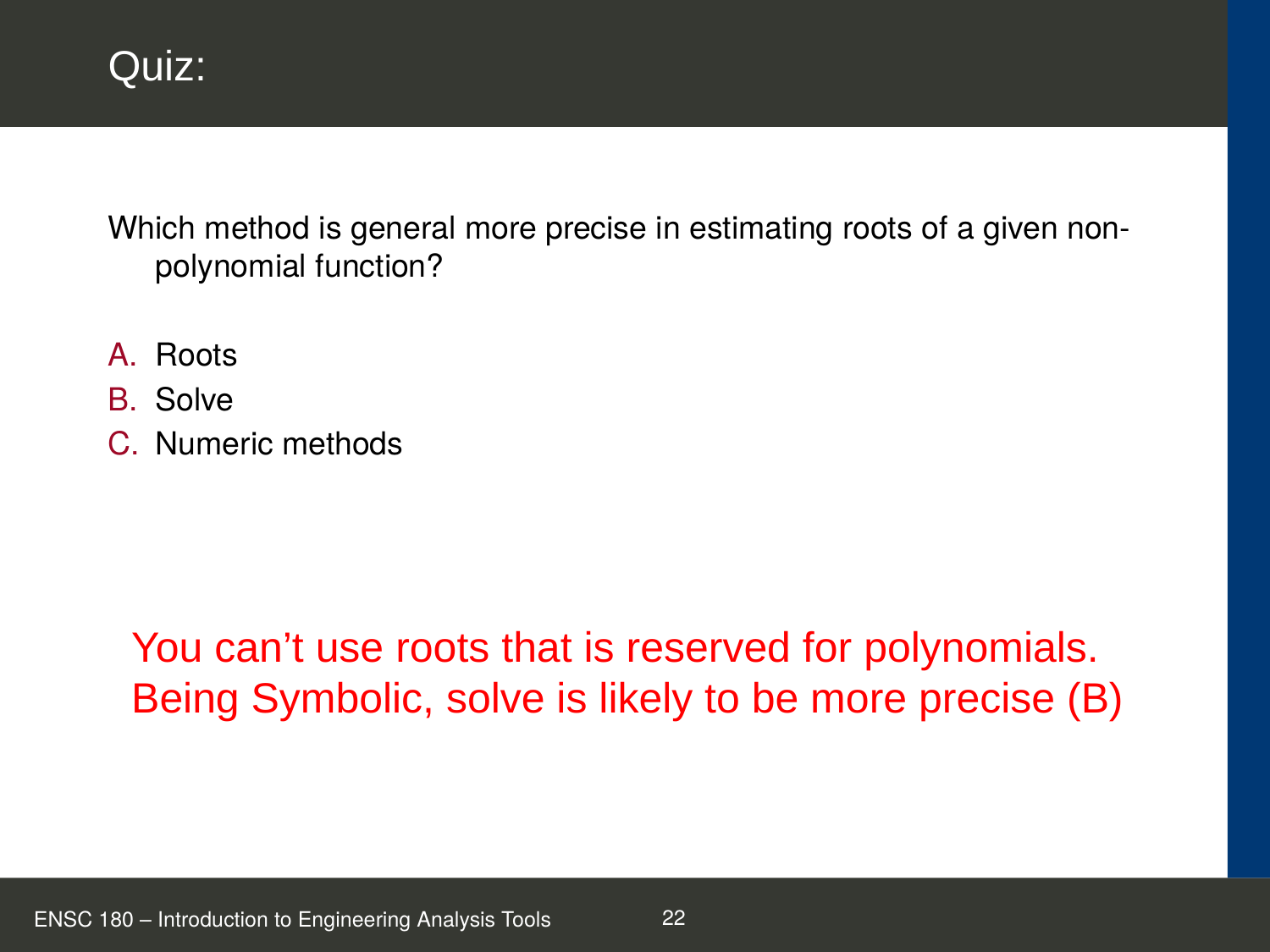

# Quiz:
Which method is general more precise in estimating roots of a given non-polynomial function?

Roots
Solve
Numeric methods
You can’t use roots that is reserved for polynomials.
Being Symbolic, solve is likely to be more precise (B)
ENSC 180 – Introduction to Engineering Analysis Tools